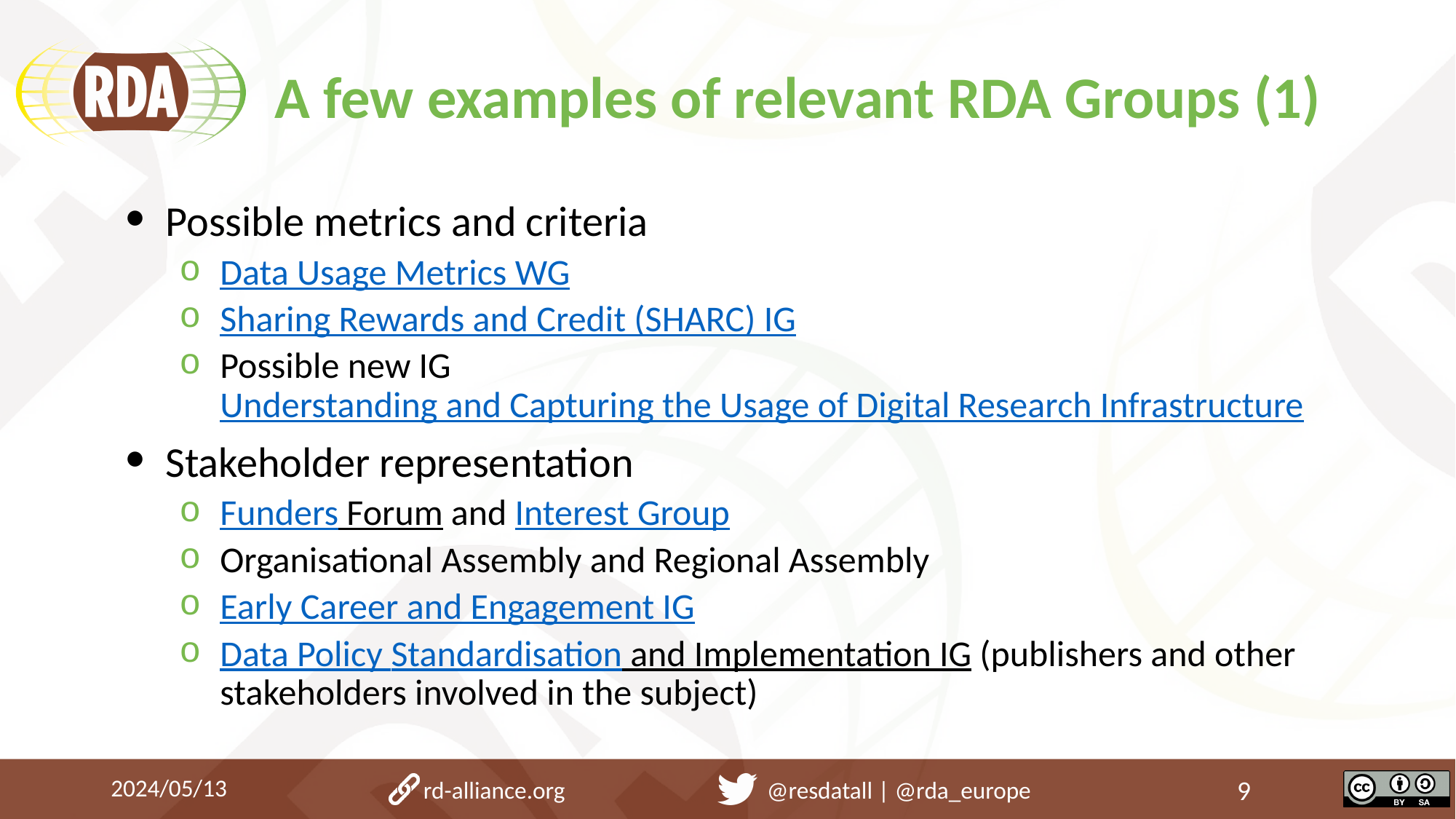

# A few examples of relevant RDA Groups (1)
Possible metrics and criteria
Data Usage Metrics WG
Sharing Rewards and Credit (SHARC) IG
Possible new IG Understanding and Capturing the Usage of Digital Research Infrastructure
Stakeholder representation
Funders Forum and Interest Group
Organisational Assembly and Regional Assembly
Early Career and Engagement IG
Data Policy Standardisation and Implementation IG (publishers and other stakeholders involved in the subject)

2024/05/13
rd-alliance.org                                     @resdatall | @rda_europe
9